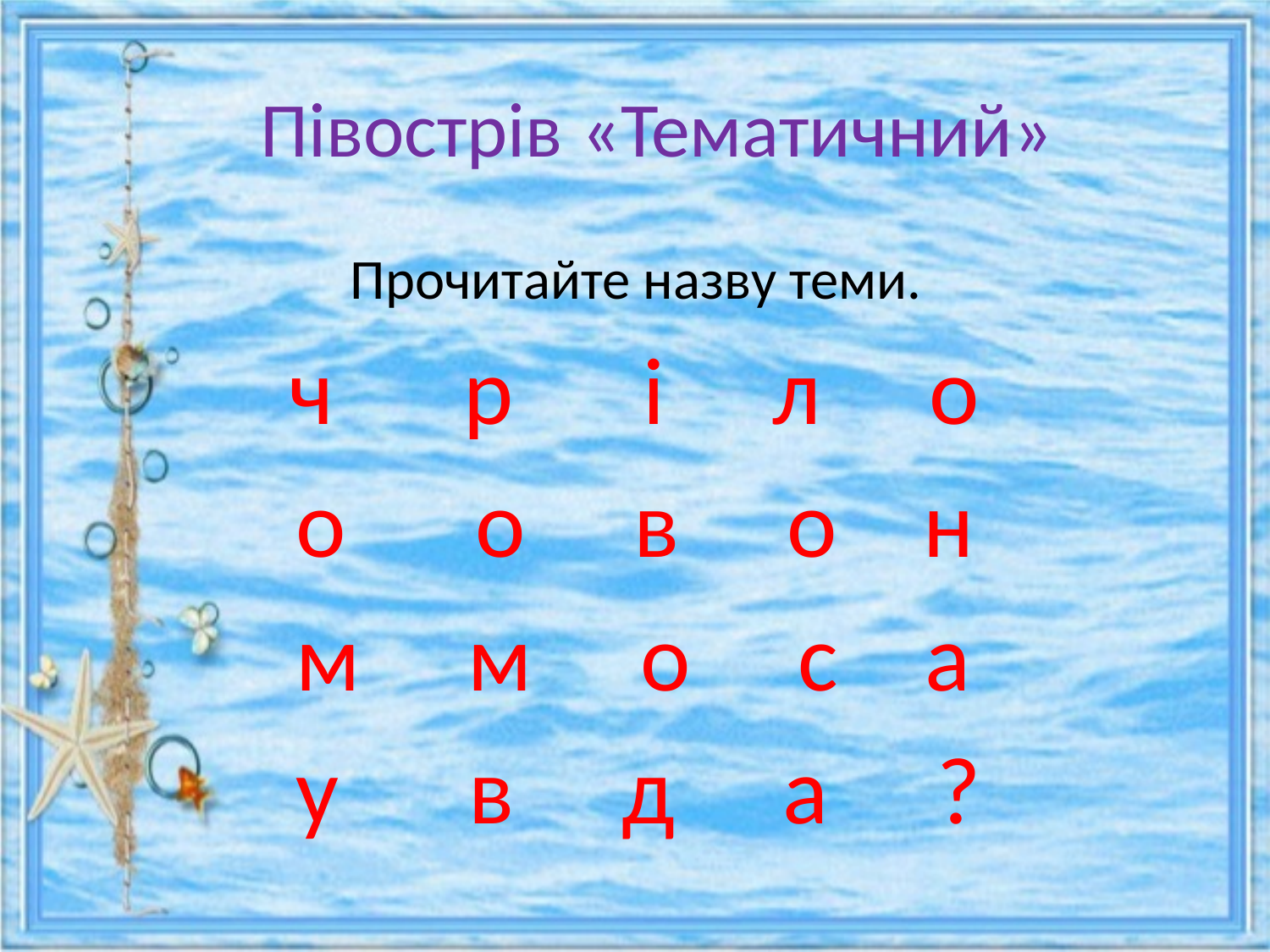

# Півострів «Тематичний»
Прочитайте назву теми.
        ч      р      і     л     о
     о      о     в     о    н
     м     м     о     с    а
     у      в     д     а     ?